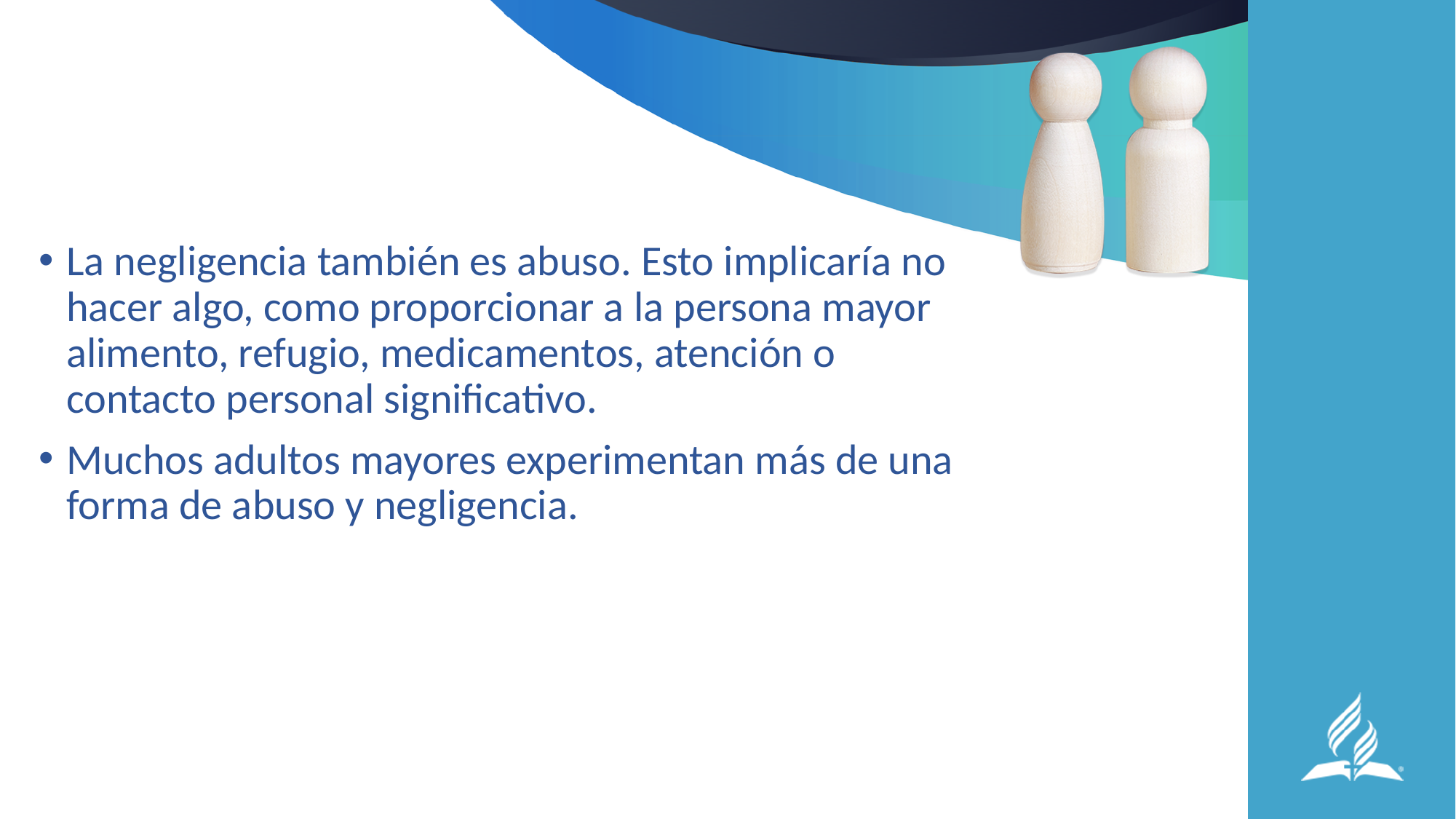

#
La negligencia también es abuso. Esto implicaría no hacer algo, como proporcionar a la persona mayor alimento, refugio, medicamentos, atención o contacto personal significativo.
Muchos adultos mayores experimentan más de una forma de abuso y negligencia.